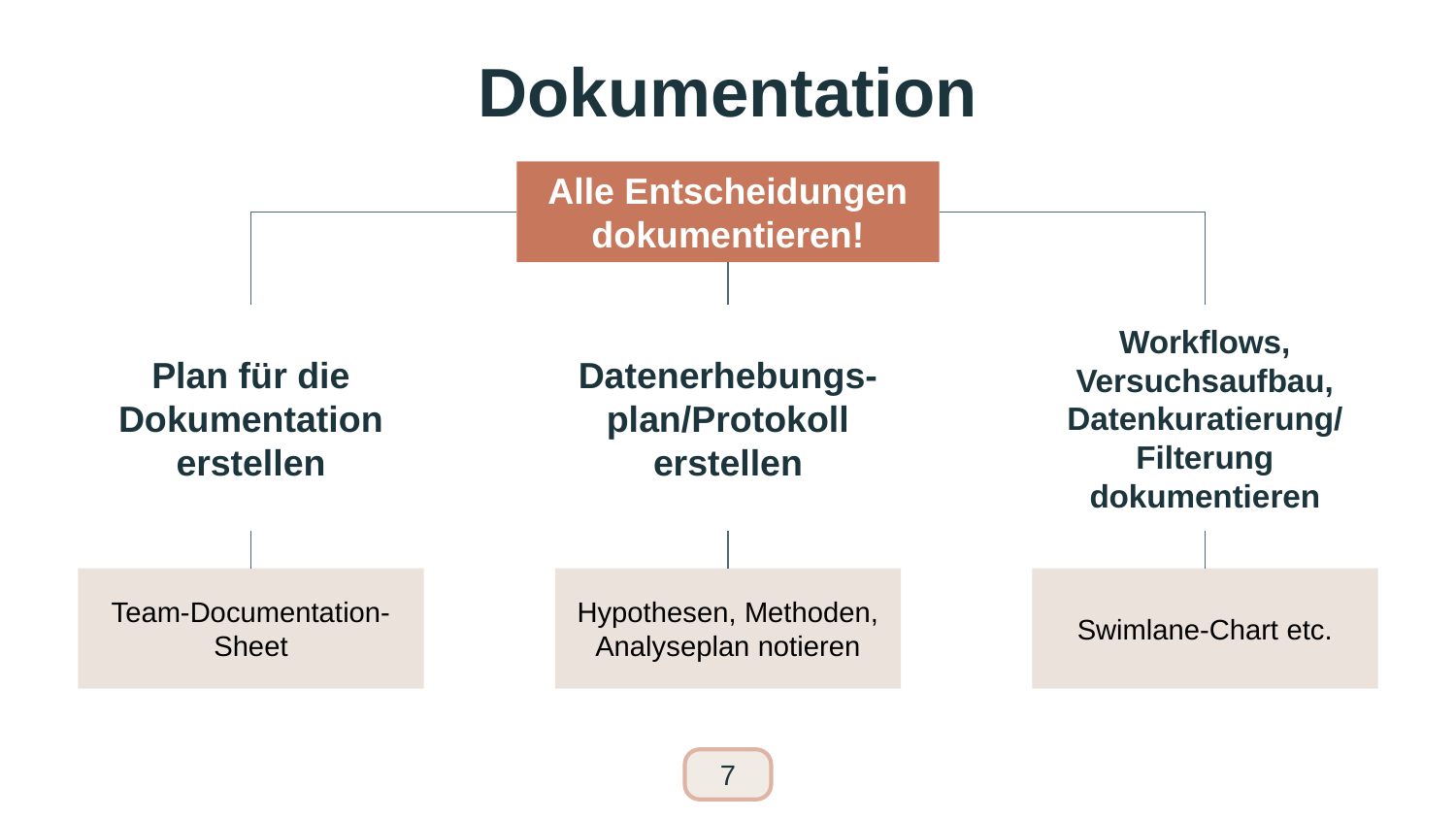

# Dokumentation
Alle Entscheidungen dokumentieren!
Plan für die Dokumentation erstellen
Datenerhebungs-plan/Protokoll erstellen
Workflows, Versuchsaufbau, Datenkuratierung/ Filterung dokumentieren
Team-Documentation-Sheet
Hypothesen, Methoden, Analyseplan notieren
Swimlane-Chart etc.